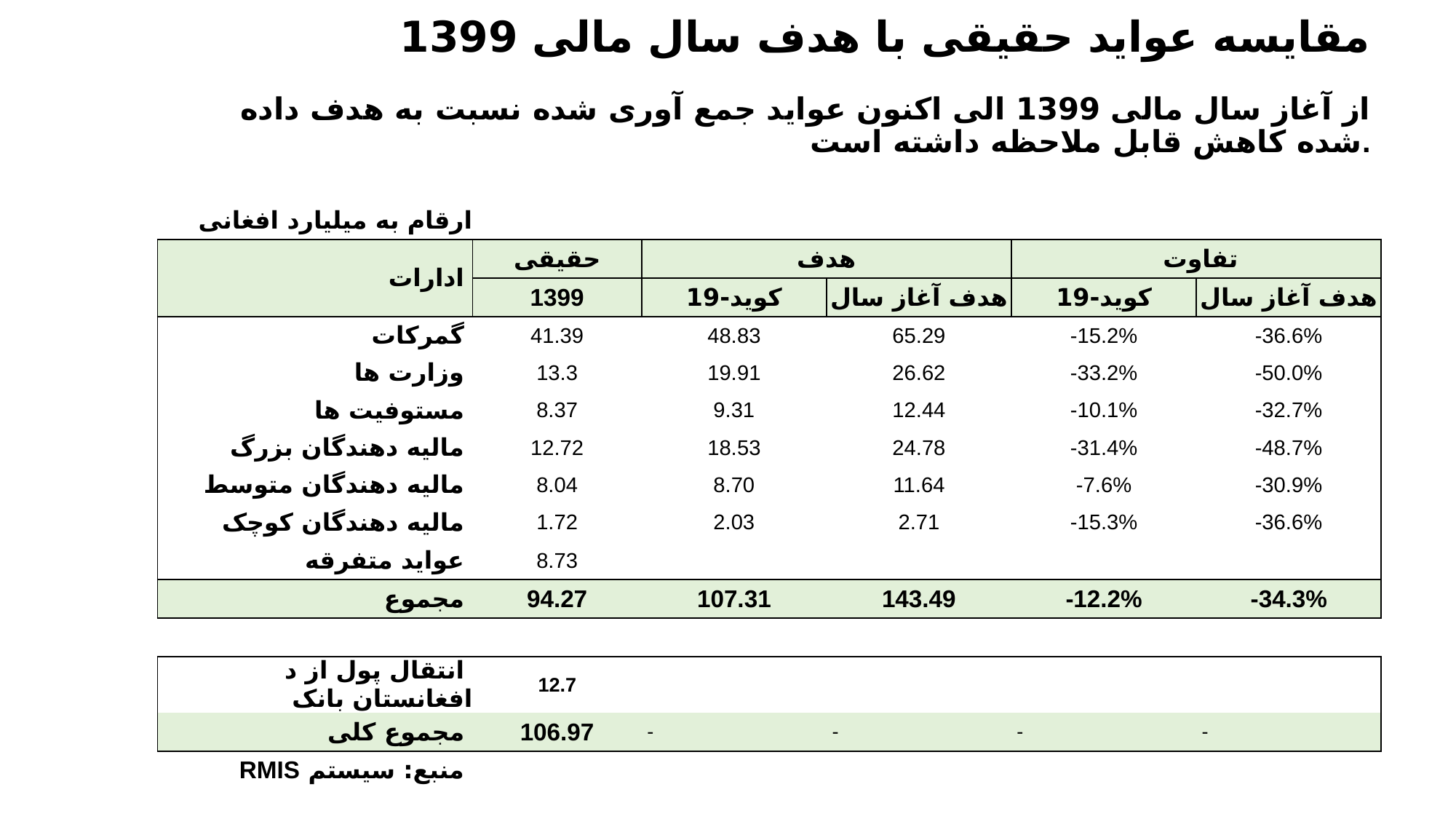

مقایسه عواید حقیقی با هدف سال مالی 1399
از آغاز سال مالی 1399 الی اکنون عواید جمع آوری شده نسبت به هدف داده شده کاهش قابل ملاحظه داشته است.
| ارقام به میلیارد افغانی |  |  |  |  |  |
| --- | --- | --- | --- | --- | --- |
| ادارات | حقیقی | هدف |  | تفاوت |  |
|  | 1399 | کوید-19 | هدف آغاز سال | کوید-19 | هدف آغاز سال |
| گمرکات | 41.39 | 48.83 | 65.29 | -15.2% | -36.6% |
| وزارت ها | 13.3 | 19.91 | 26.62 | -33.2% | -50.0% |
| مستوفیت ها | 8.37 | 9.31 | 12.44 | -10.1% | -32.7% |
| مالیه دهندگان بزرگ | 12.72 | 18.53 | 24.78 | -31.4% | -48.7% |
| مالیه دهندگان متوسط | 8.04 | 8.70 | 11.64 | -7.6% | -30.9% |
| مالیه دهندگان کوچک | 1.72 | 2.03 | 2.71 | -15.3% | -36.6% |
| عواید متفرقه | 8.73 |  |  |  |  |
| مجموع | 94.27 | 107.31 | 143.49 | -12.2% | -34.3% |
|  |  |  |  |  |  |
| انتقال پول از د افغانستان بانک | 12.7 |  |  |  |  |
| مجموع کلی | 106.97 | - | - | - | - |
| منبع: سیستم RMIS |  |  |  |  |  |